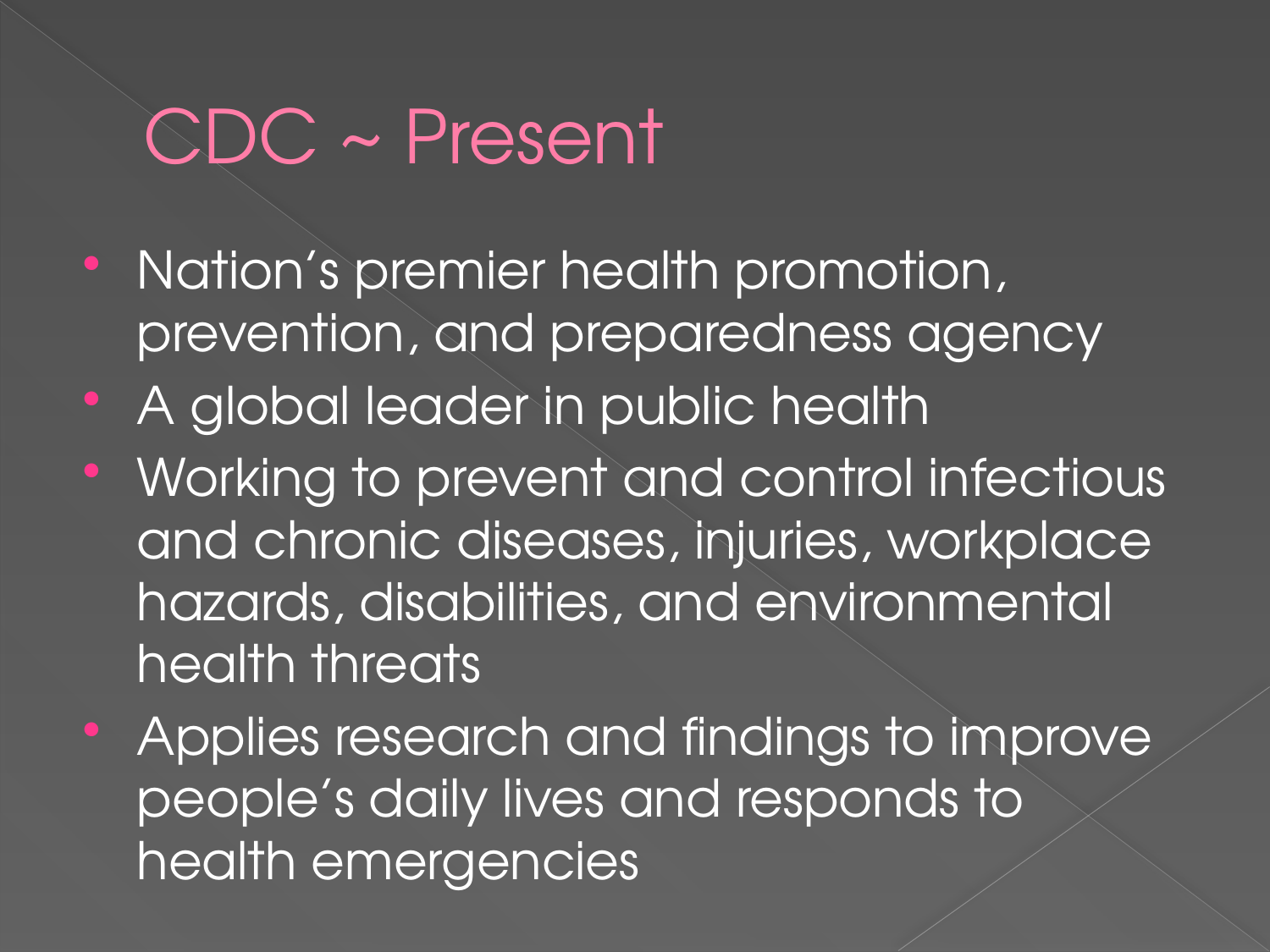

# CDC ~ Present
Nation’s premier health promotion, prevention, and preparedness agency
A global leader in public health
Working to prevent and control infectious and chronic diseases, injuries, workplace hazards, disabilities, and environmental health threats
Applies research and findings to improve people’s daily lives and responds to health emergencies